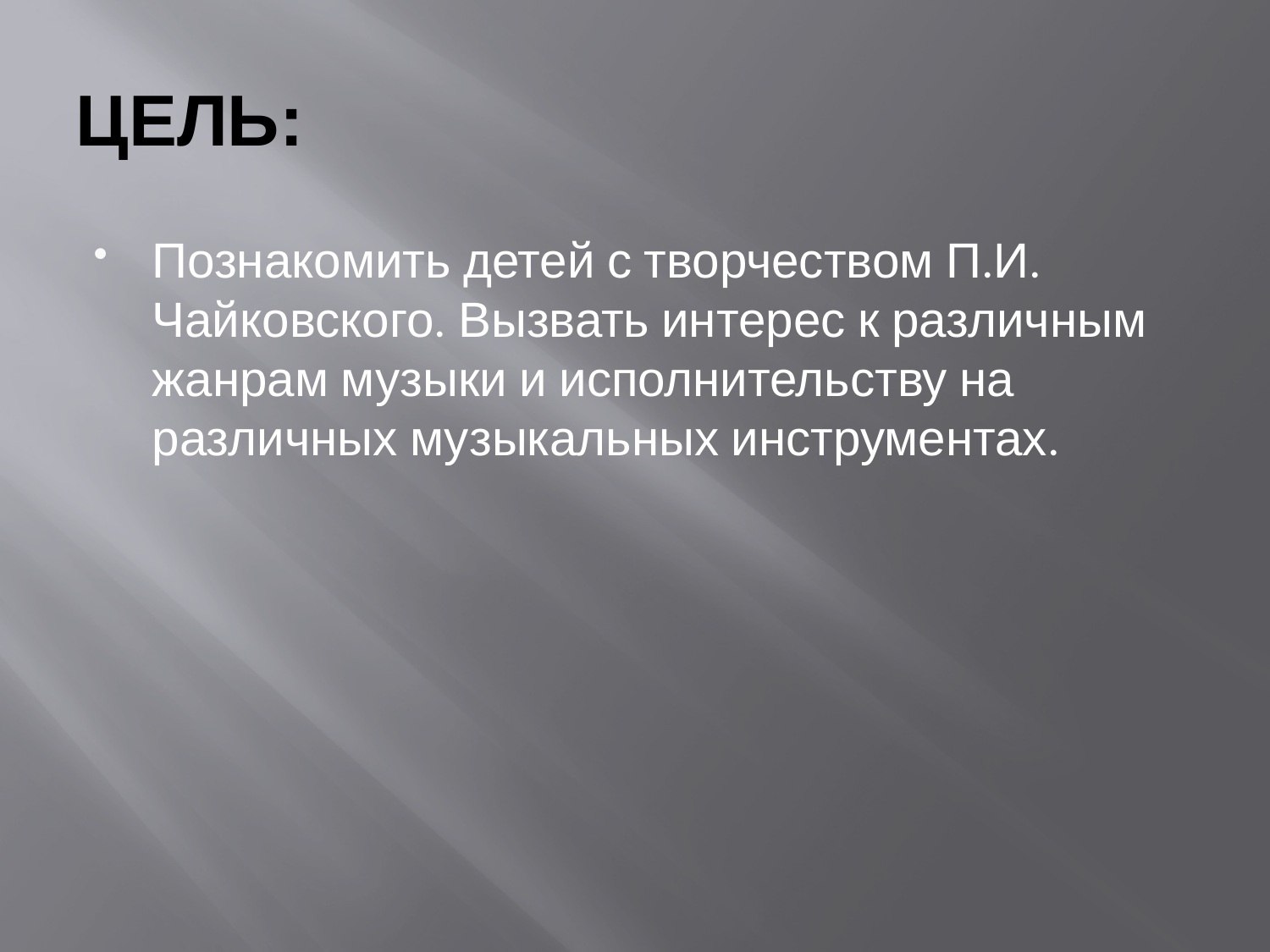

# ЦЕЛЬ:
Познакомить детей с творчеством П.И. Чайковского. Вызвать интерес к различным жанрам музыки и исполнительству на различных музыкальных инструментах.